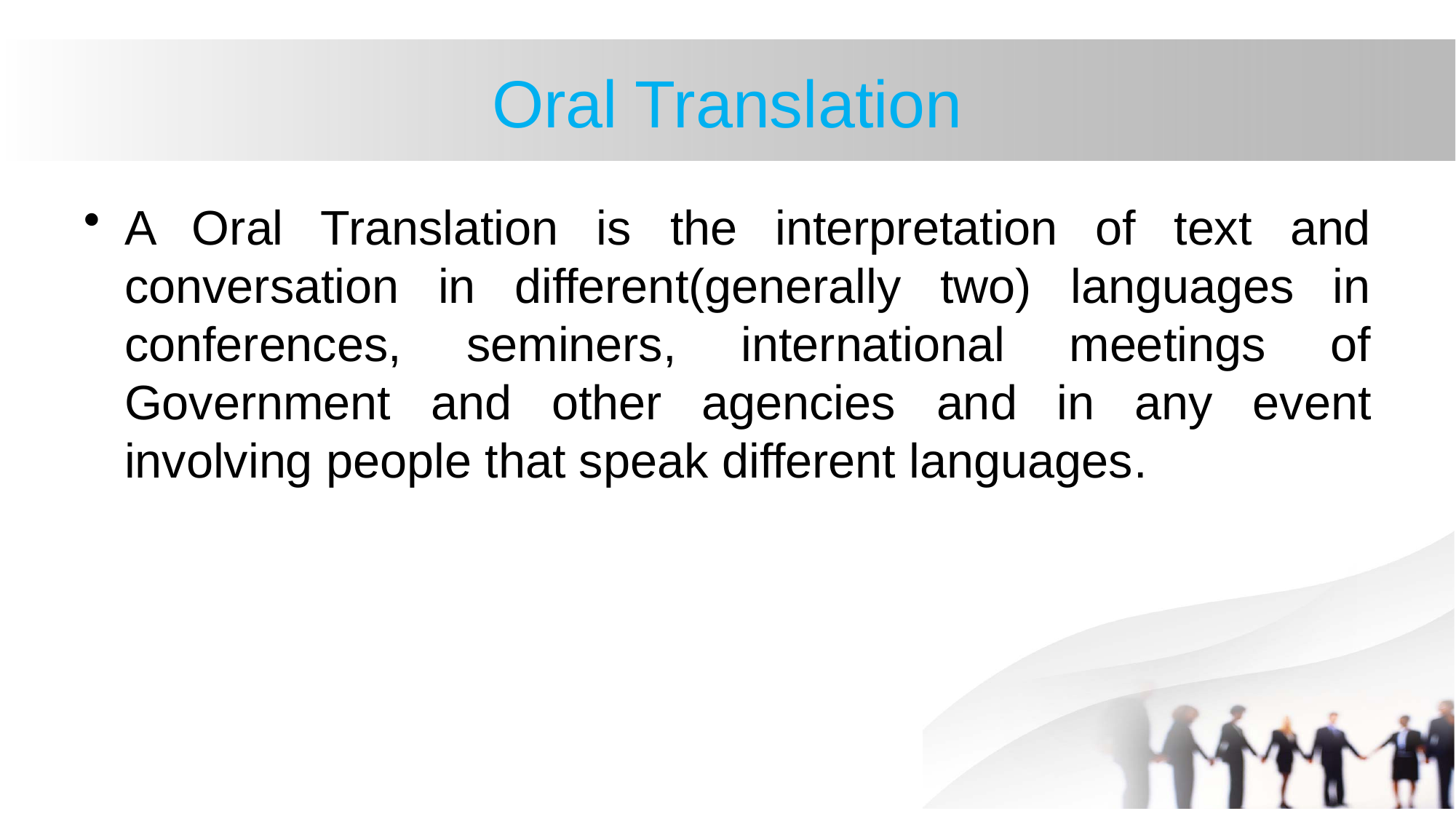

# Oral Translation
A Oral Translation is the interpretation of text and conversation in different(generally two) languages in conferences, seminers, international meetings of Government and other agencies and in any event involving people that speak different languages.